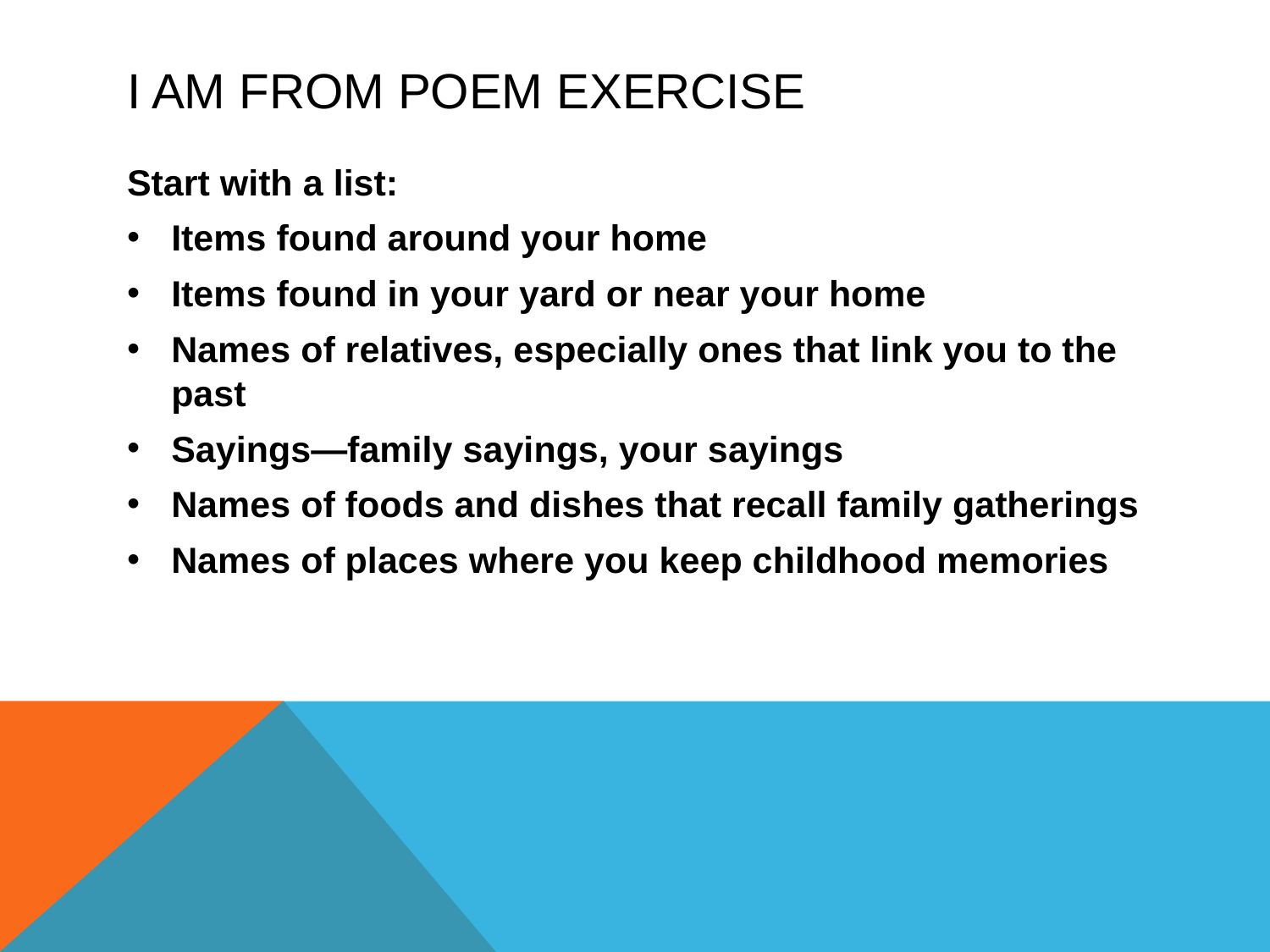

# I am from poem exercise
Start with a list:
Items found around your home
Items found in your yard or near your home
Names of relatives, especially ones that link you to the past
Sayings—family sayings, your sayings
Names of foods and dishes that recall family gatherings
Names of places where you keep childhood memories